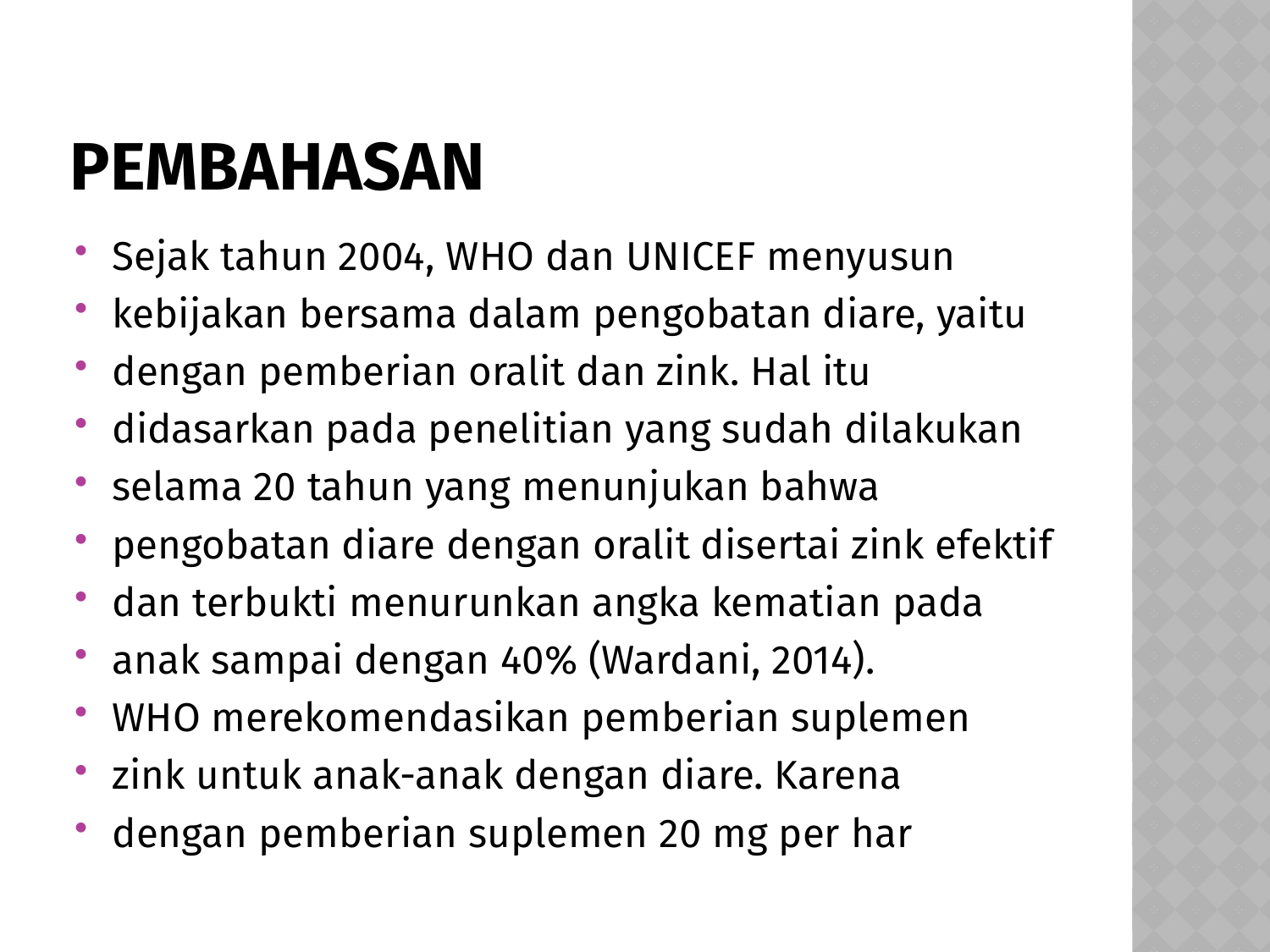

# PEMBAHASAN
Sejak tahun 2004, WHO dan UNICEF menyusun
kebijakan bersama dalam pengobatan diare, yaitu
dengan pemberian oralit dan zink. Hal itu
didasarkan pada penelitian yang sudah dilakukan
selama 20 tahun yang menunjukan bahwa
pengobatan diare dengan oralit disertai zink efektif
dan terbukti menurunkan angka kematian pada
anak sampai dengan 40% (Wardani, 2014).
WHO merekomendasikan pemberian suplemen
zink untuk anak-anak dengan diare. Karena
dengan pemberian suplemen 20 mg per har